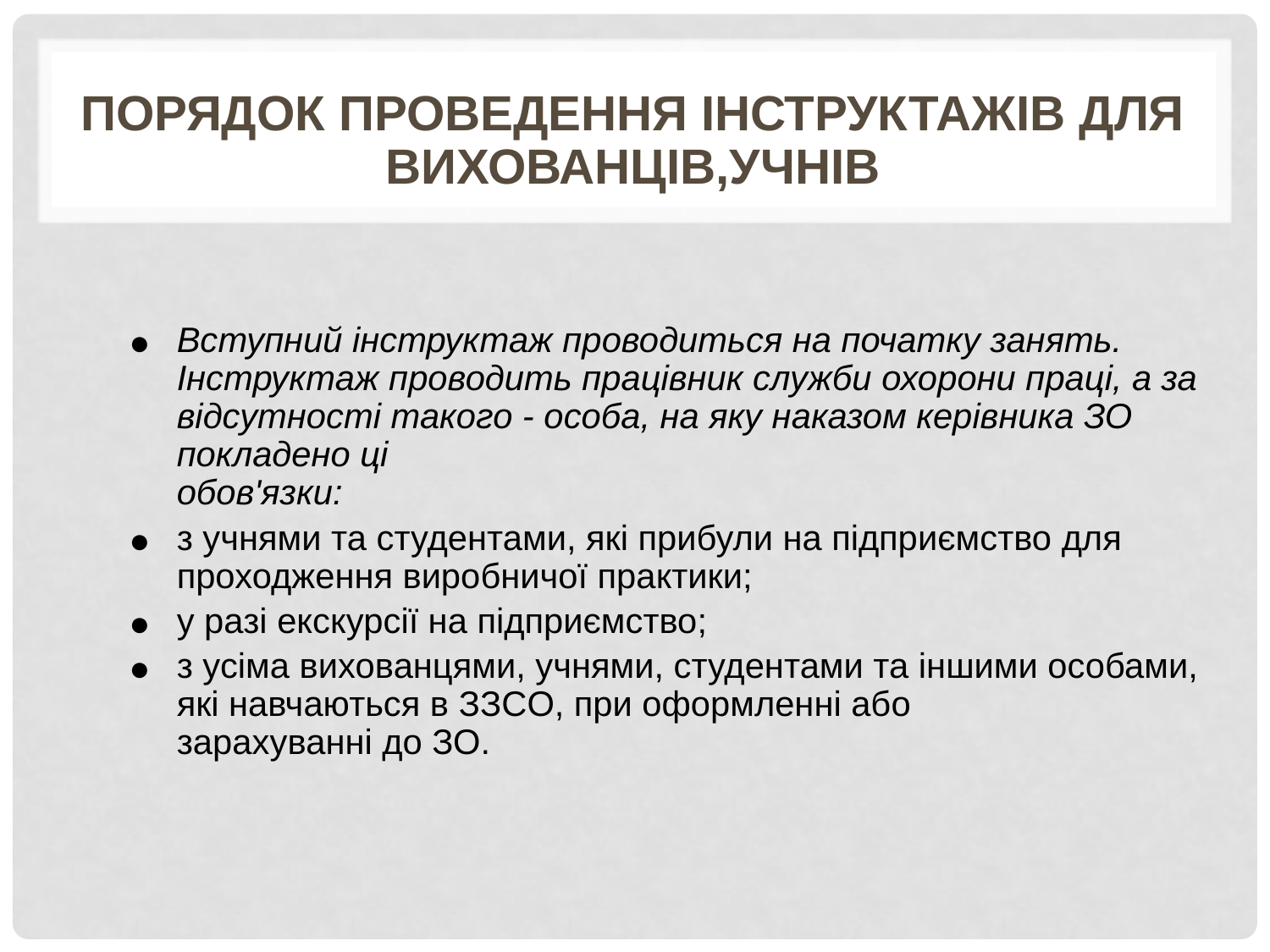

# Порядок проведення інструктажів для вихованців,учнів
Вступний інструктаж проводиться на початку занять. Інструктаж проводить працівник служби охорони праці, а за відсутності такого - особа, на яку наказом керівника ЗО покладено ці
обов'язки:
з учнями та студентами, які прибули на підприємство для
проходження виробничої практики;
у разі екскурсії на підприємство;
з усіма вихованцями, учнями, студентами та іншими особами,
які навчаються в ЗЗСО, при оформленні або
зарахуванні до ЗО.